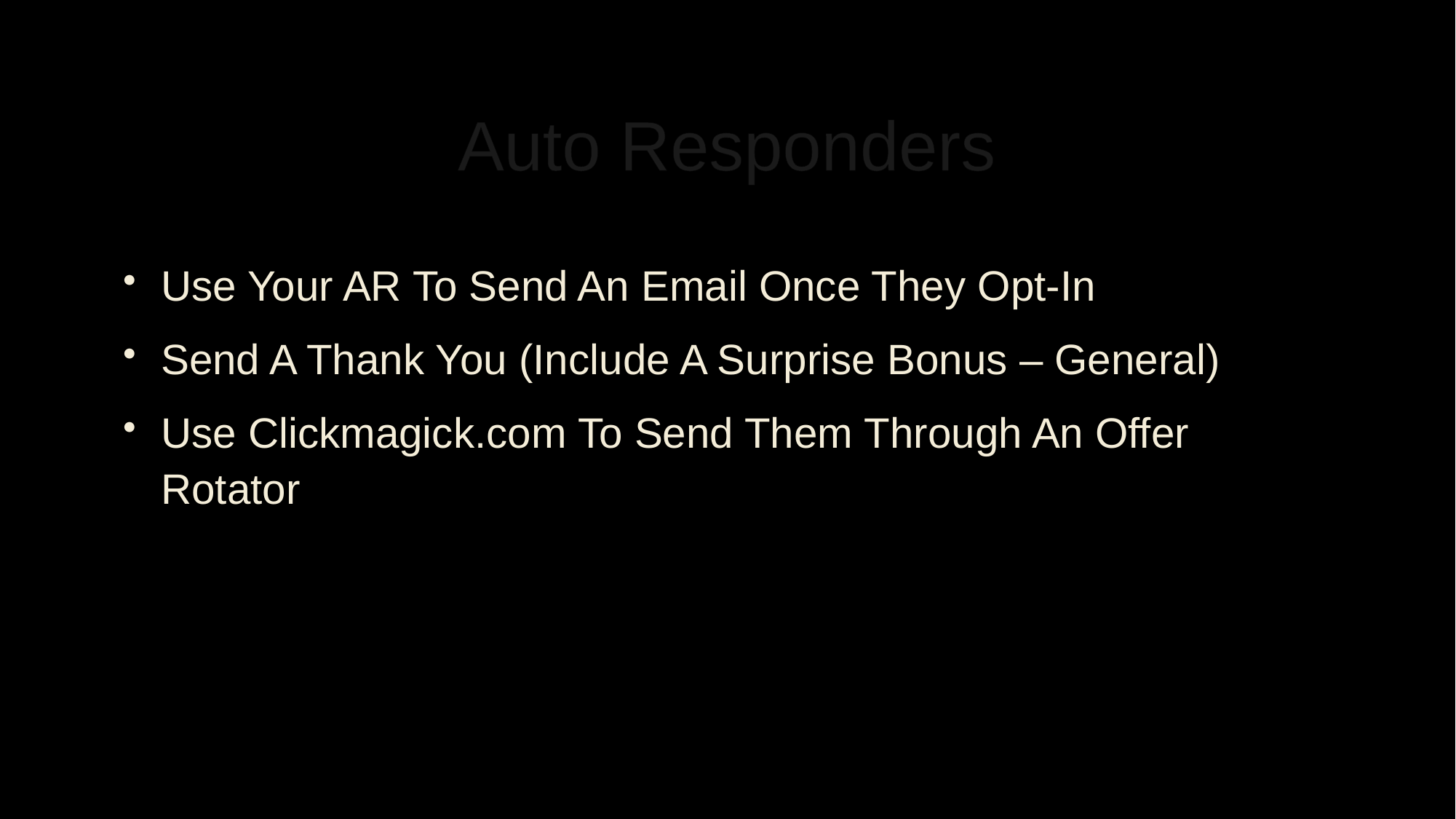

# Auto Responders
Use Your AR To Send An Email Once They Opt-In
Send A Thank You (Include A Surprise Bonus – General)
Use Clickmagick.com To Send Them Through An Offer Rotator